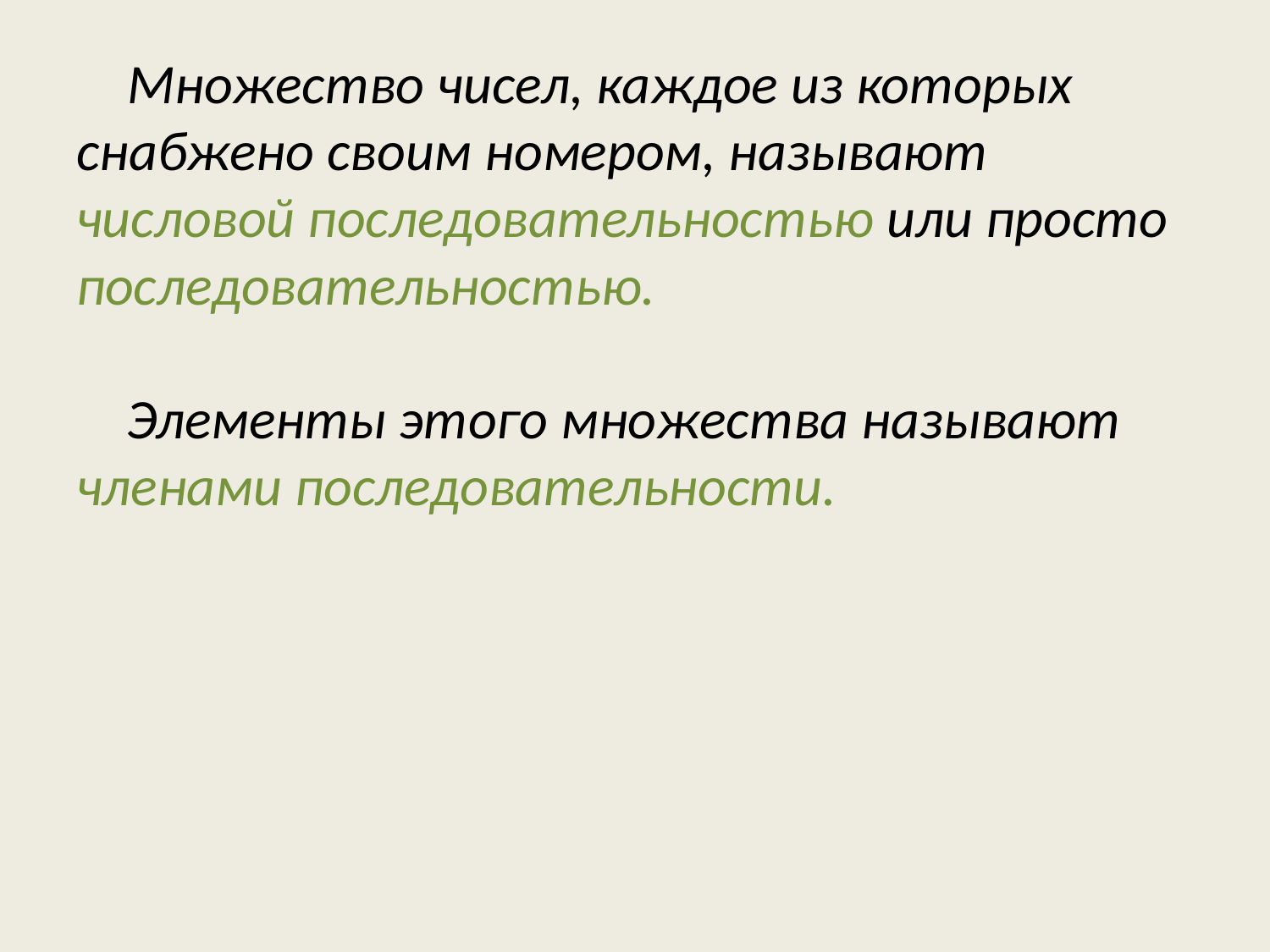

# Множество чисел, каждое из которых снабжено своим номером, называют числовой последовательностью или просто последовательностью. Элементы этого множества называют членами последовательности.